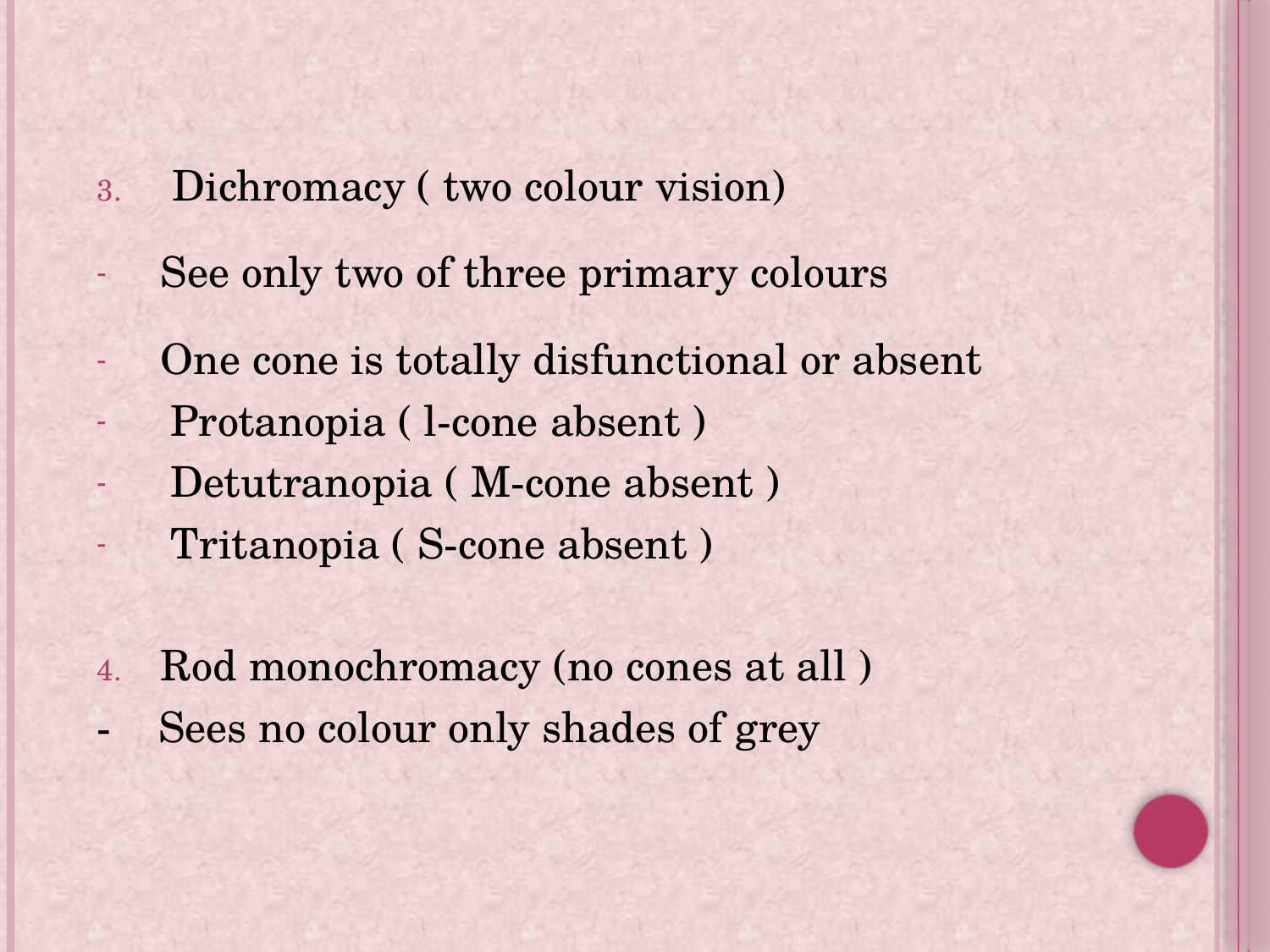

Dichromacy ( two colour vision)
See only two of three primary colours
One cone is totally disfunctional or absent
   Protanopia ( l-cone absent )
   Detutranopia ( M-cone absent )
   Tritanopia ( S-cone absent )

Rod monochromacy (no cones at all )
-    Sees no colour only shades of grey